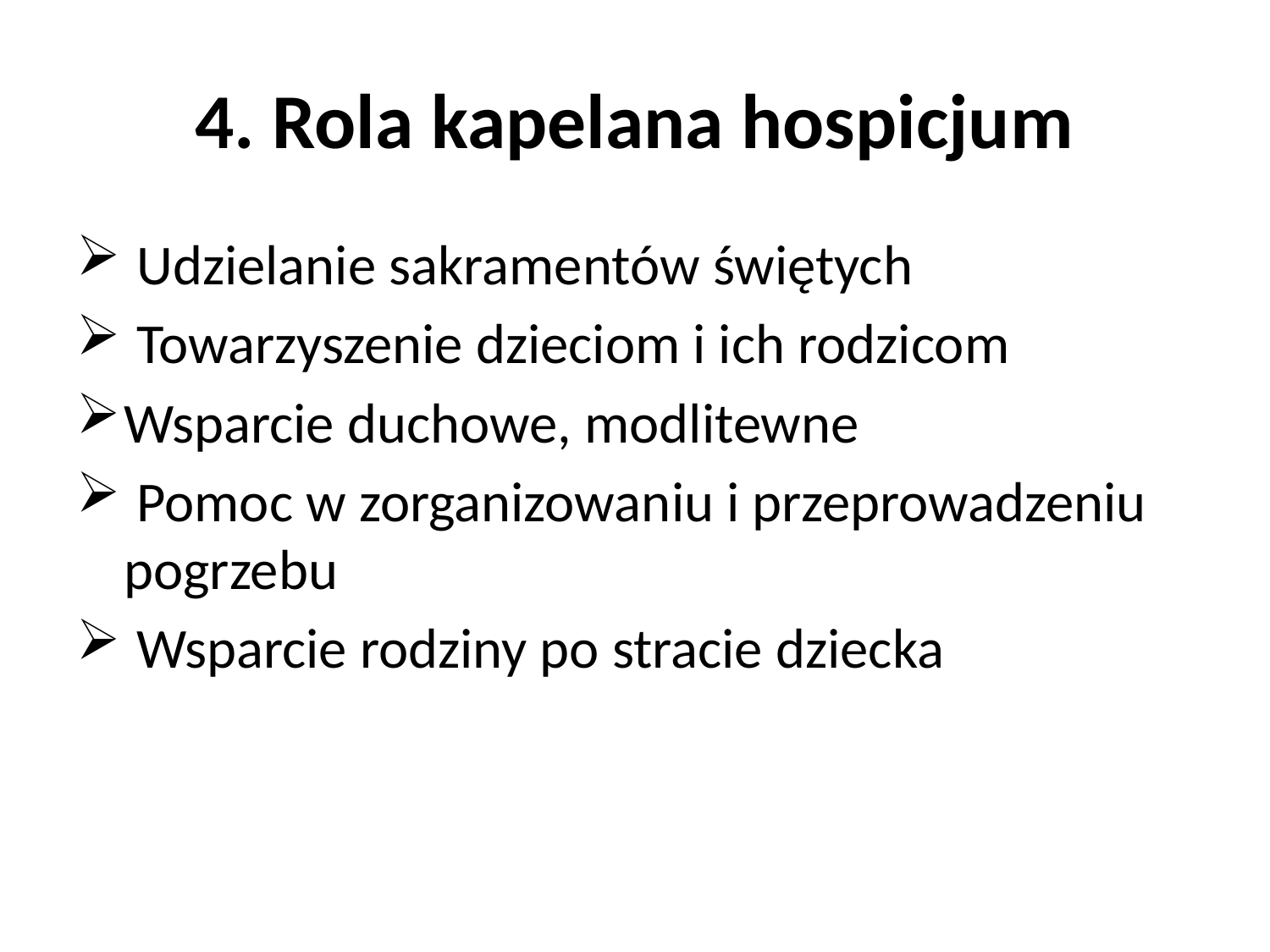

# 4. Rola kapelana hospicjum
 Udzielanie sakramentów świętych
 Towarzyszenie dzieciom i ich rodzicom
Wsparcie duchowe, modlitewne
 Pomoc w zorganizowaniu i przeprowadzeniu pogrzebu
 Wsparcie rodziny po stracie dziecka